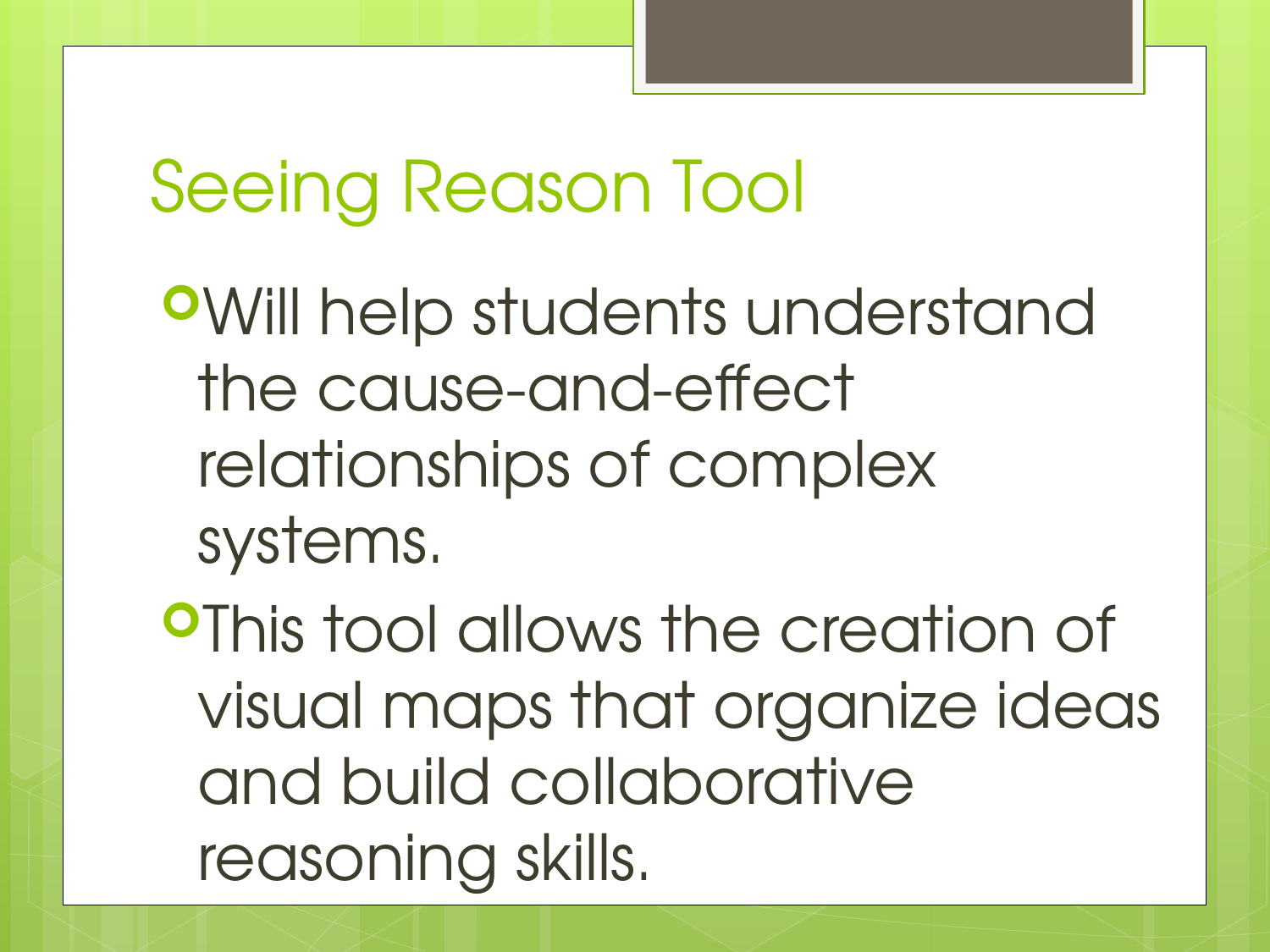

# Seeing Reason Tool
Will help students understand the cause-and-effect relationships of complex systems.
This tool allows the creation of visual maps that organize ideas and build collaborative reasoning skills.